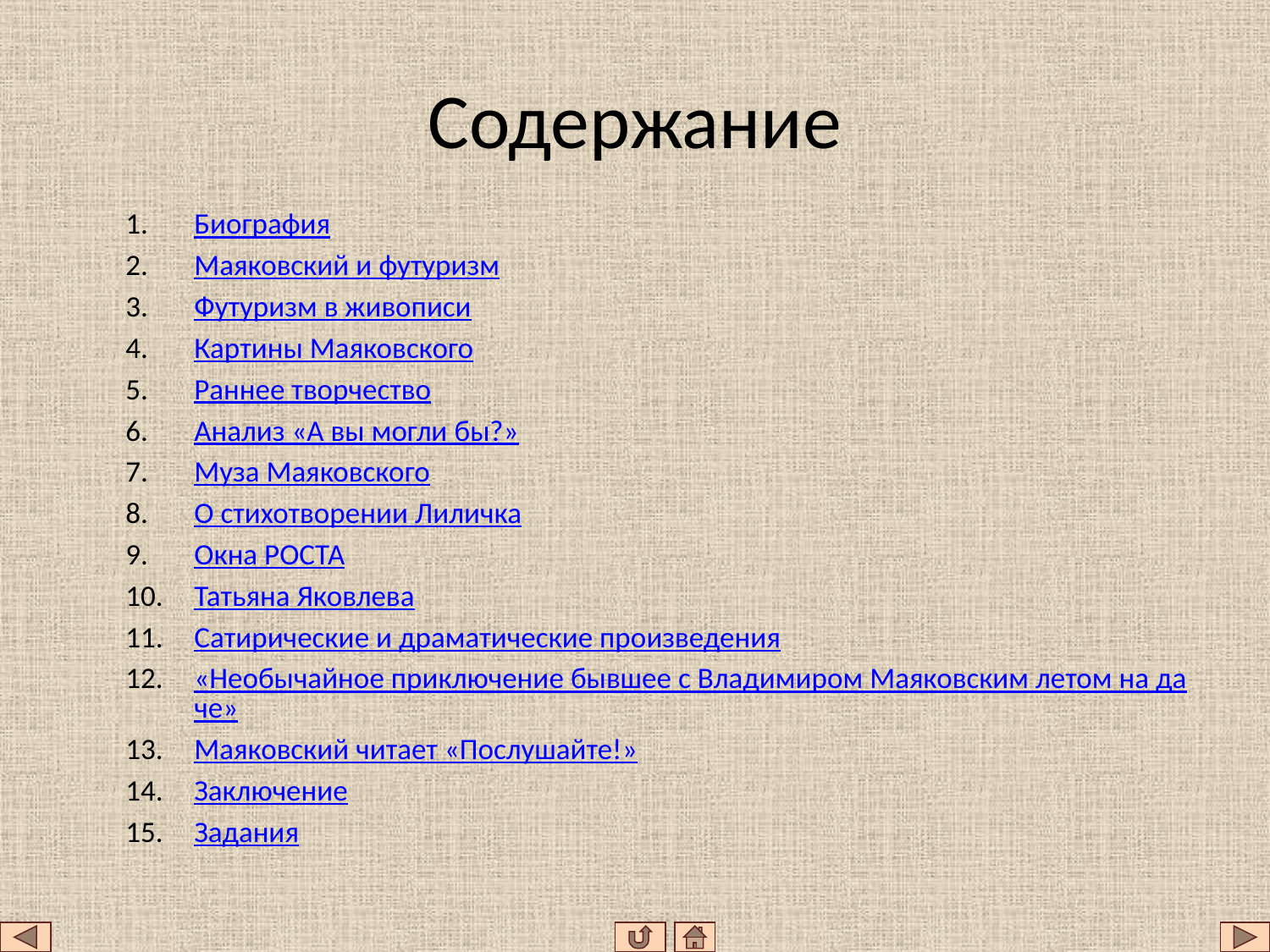

# Содержание
Биография
Маяковский и футуризм
Футуризм в живописи
Картины Маяковского
Раннее творчество
Анализ «А вы могли бы?»
Муза Маяковского
О стихотворении Лиличка
Окна РОСТА
Татьяна Яковлева
Сатирические и драматические произведения
«Необычайное приключение бывшее с Владимиром Маяковским летом на даче»
Маяковский читает «Послушайте!»
Заключение
Задания